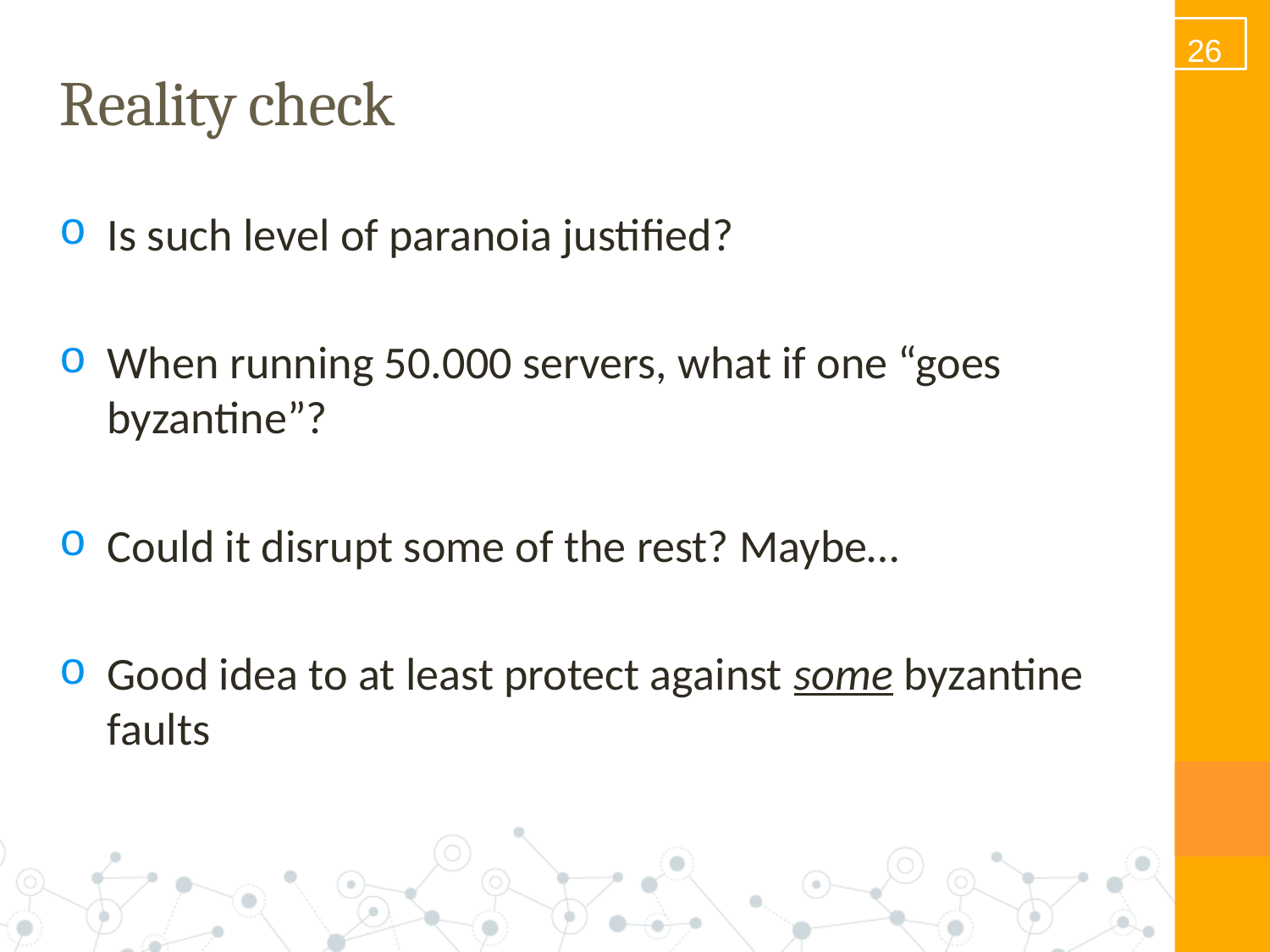

26
# Reality check
Is such level of paranoia justified?

When running 50.000 servers, what if one “goes byzantine”?

Could it disrupt some of the rest? Maybe…

Good idea to at least protect against some byzantine faults